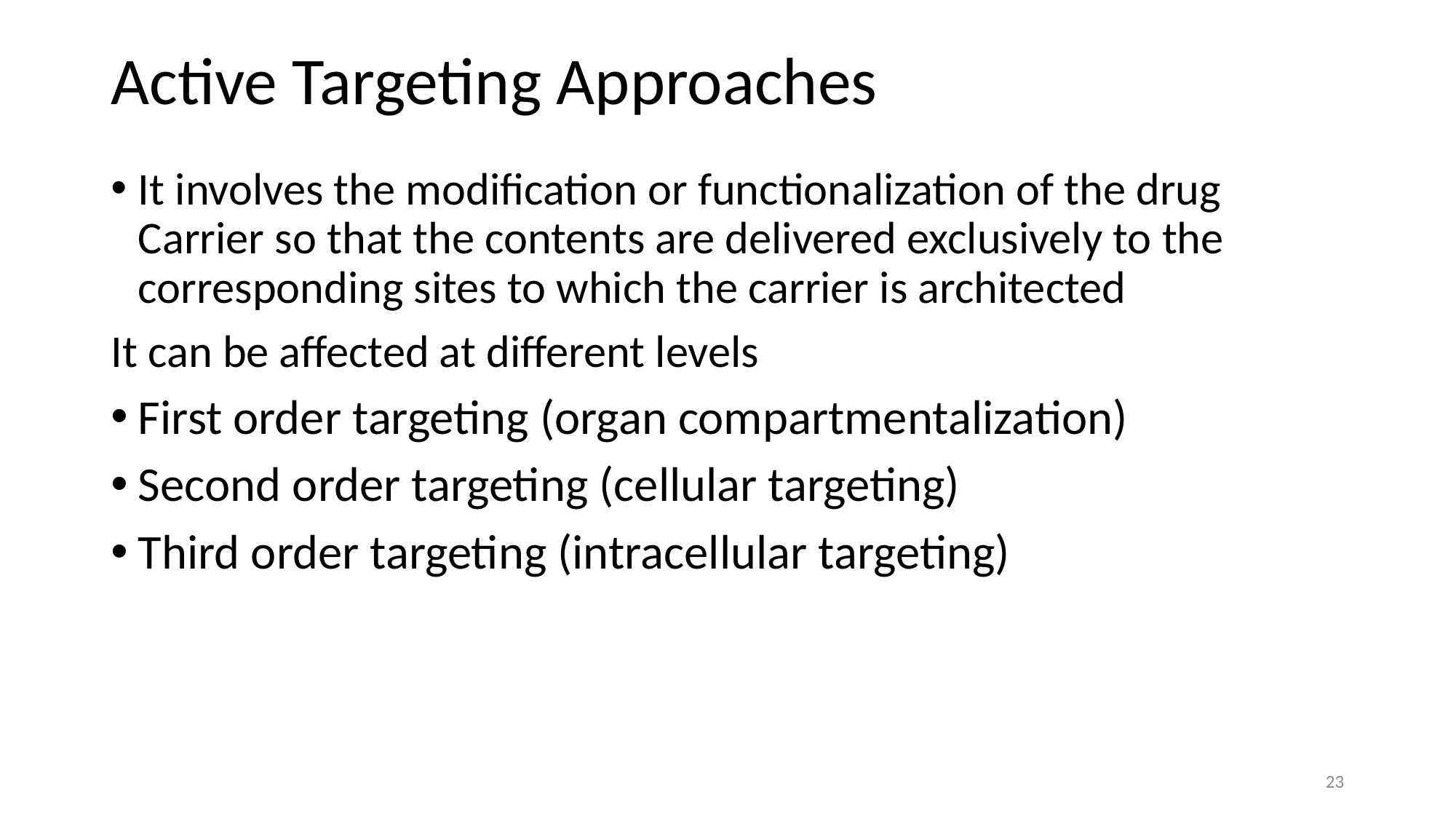

# Active Targeting Approaches
It involves the modification or functionalization of the drug Carrier so that the contents are delivered exclusively to the corresponding sites to which the carrier is architected
It can be affected at different levels
First order targeting (organ compartmentalization)
Second order targeting (cellular targeting)
Third order targeting (intracellular targeting)

23